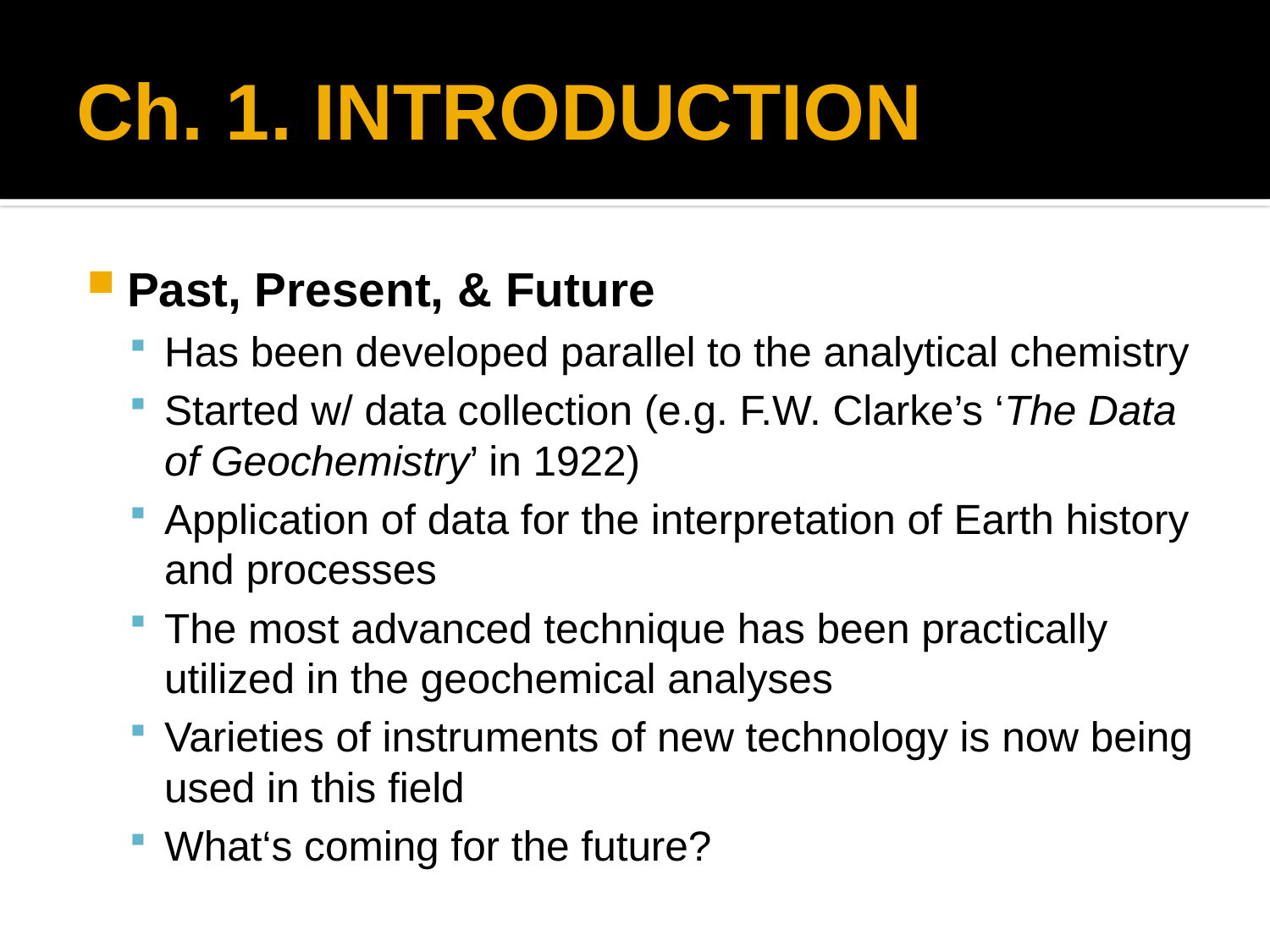

# Ch. 1. INTRODUCTION
Past, Present, & Future
Has been developed parallel to the analytical chemistry
Started w/ data collection (e.g. F.W. Clarke’s ‘The Data of Geochemistry’ in 1922)
Application of data for the interpretation of Earth history and processes
The most advanced technique has been practically utilized in the geochemical analyses
Varieties of instruments of new technology is now being used in this field
What‘s coming for the future?